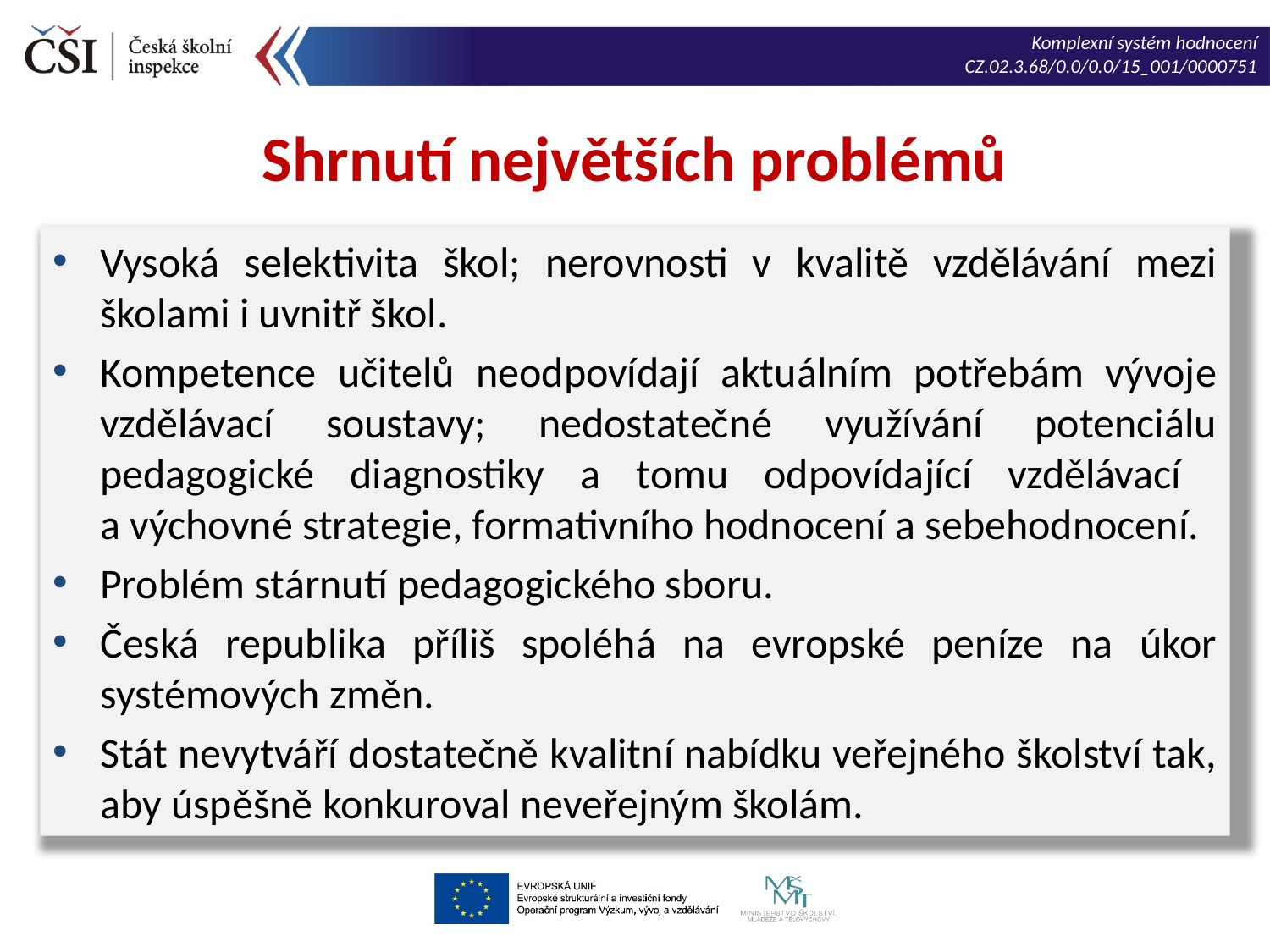

Shrnutí největších problémů
Vysoká selektivita škol; nerovnosti v kvalitě vzdělávání mezi školami i uvnitř škol.
Kompetence učitelů neodpovídají aktuálním potřebám vývoje vzdělávací soustavy; nedostatečné využívání potenciálu pedagogické diagnostiky a tomu odpovídající vzdělávací
a výchovné strategie, formativního hodnocení a sebehodnocení.
Problém stárnutí pedagogického sboru.
Česká republika příliš spoléhá na evropské peníze na úkor systémových změn.
Stát nevytváří dostatečně kvalitní nabídku veřejného školství tak, aby úspěšně konkuroval neveřejným školám.